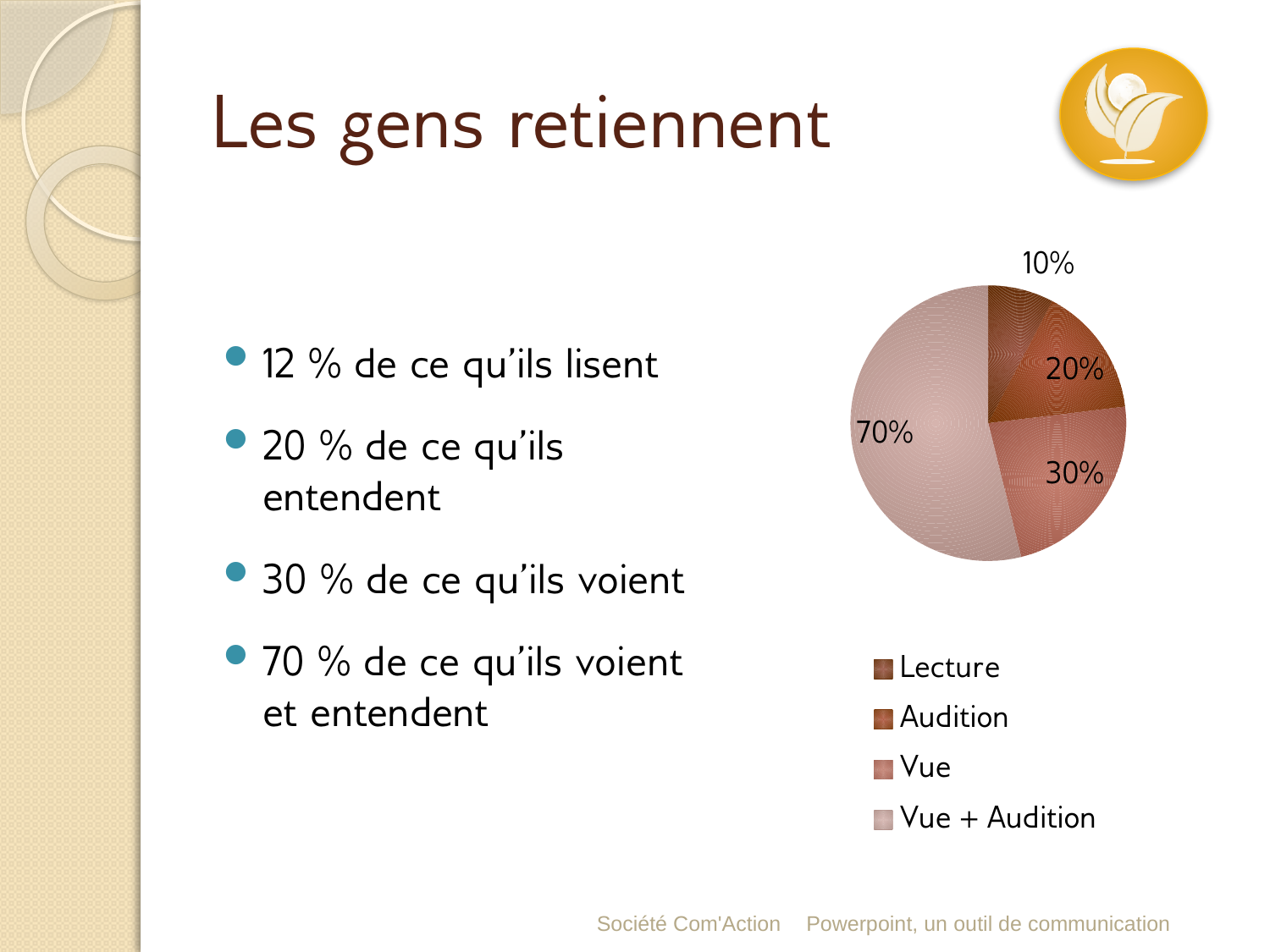

# Les gens retiennent
12 % de ce qu’ils lisent
20 % de ce qu’ils entendent
30 % de ce qu’ils voient
70 % de ce qu’ils voient et entendent

### Chart

| Category |  |  |  |
|---|---|---|---|
| Lecture | 0.1 | None | None |
| Audition | 0.2 | None | None |
| Vue | 0.3 | None | None |
| Vue + Audition | 0.7 | None | None |
Société Com'Action
Powerpoint, un outil de communication